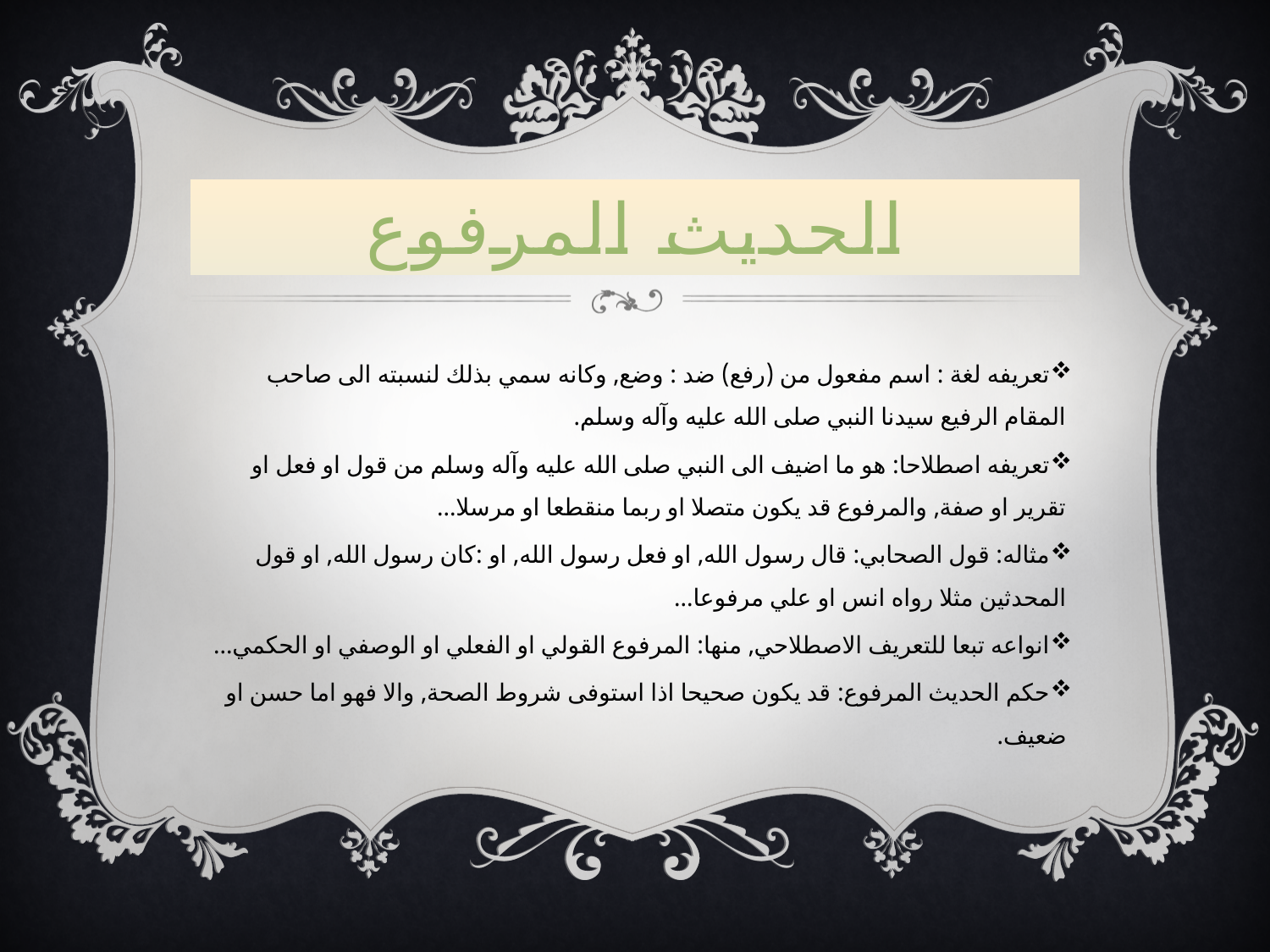

# الحديث المرفوع
تعريفه لغة : اسم مفعول من (رفع) ضد : وضع, وكانه سمي بذلك لنسبته الى صاحب المقام الرفيع سيدنا النبي صلى الله عليه وآله وسلم.
تعريفه اصطلاحا: هو ما اضيف الى النبي صلى الله عليه وآله وسلم من قول او فعل او تقرير او صفة, والمرفوع قد يكون متصلا او ربما منقطعا او مرسلا...
مثاله: قول الصحابي: قال رسول الله, او فعل رسول الله, او :كان رسول الله, او قول المحدثين مثلا رواه انس او علي مرفوعا...
انواعه تبعا للتعريف الاصطلاحي, منها: المرفوع القولي او الفعلي او الوصفي او الحكمي...
حكم الحديث المرفوع: قد يكون صحيحا اذا استوفى شروط الصحة, والا فهو اما حسن او ضعيف.